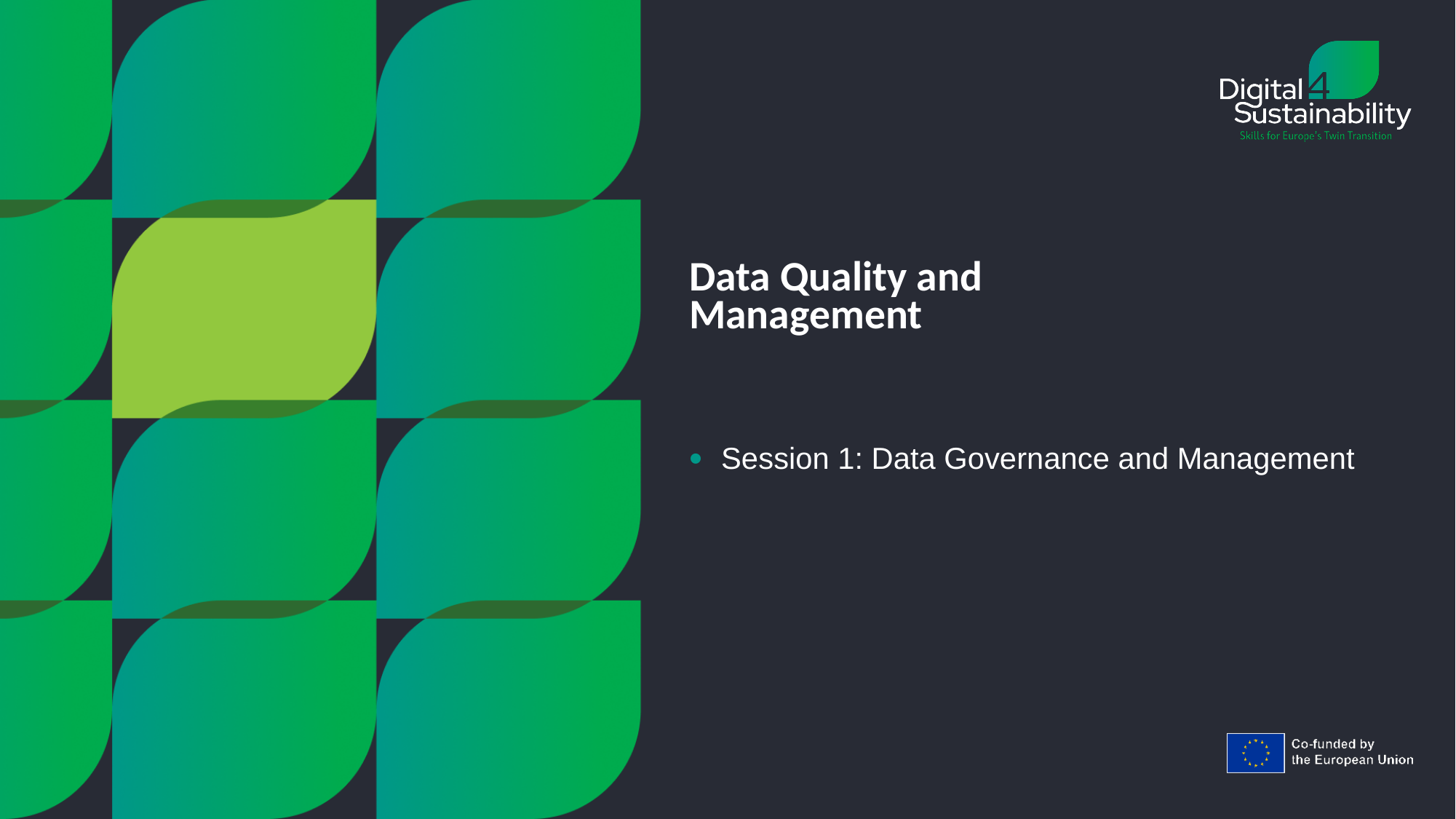

# Data Quality and Management
Session 1: Data Governance and Management